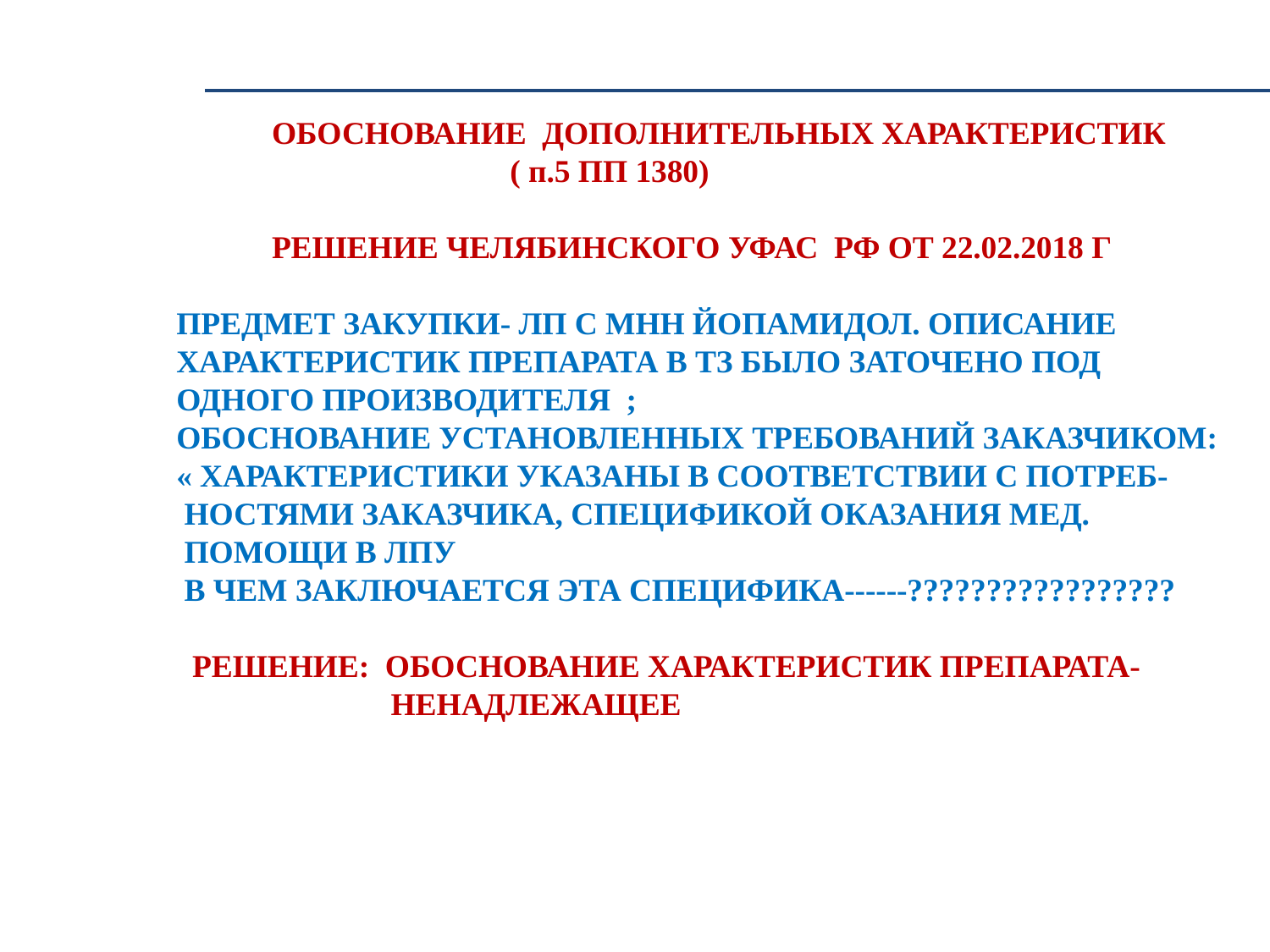

ОБОСНОВАНИЕ  ДОПОЛНИТЕЛЬНЫХ ХАРАКТЕРИСТИК
                                                              ( п.5 ПП 1380)

                                РЕШЕНИЕ ЧЕЛЯБИНСКОГО УФАС  РФ ОТ 22.02.2018 Г

                    ПРЕДМЕТ ЗАКУПКИ- ЛП С МНН ЙОПАМИДОЛ. ОПИСАНИЕ
                    ХАРАКТЕРИСТИК ПРЕПАРАТА В ТЗ БЫЛО ЗАТОЧЕНО ПОД
                    ОДНОГО ПРОИЗВОДИТЕЛЯ  ;
                    ОБОСНОВАНИЕ УСТАНОВЛЕННЫХ ТРЕБОВАНИЙ ЗАКАЗЧИКОМ:
                    « ХАРАКТЕРИСТИКИ УКАЗАНЫ В СООТВЕТСТВИИ С ПОТРЕБ-
                     НОСТЯМИ ЗАКАЗЧИКА, СПЕЦИФИКОЙ ОКАЗАНИЯ МЕД.
                     ПОМОЩИ В ЛПУ
                     В ЧЕМ ЗАКЛЮЧАЕТСЯ ЭТА СПЕЦИФИКА------?????????????????

                      РЕШЕНИЕ:  ОБОСНОВАНИЕ ХАРАКТЕРИСТИК ПРЕПАРАТА-
                                               НЕНАДЛЕЖАЩЕЕ